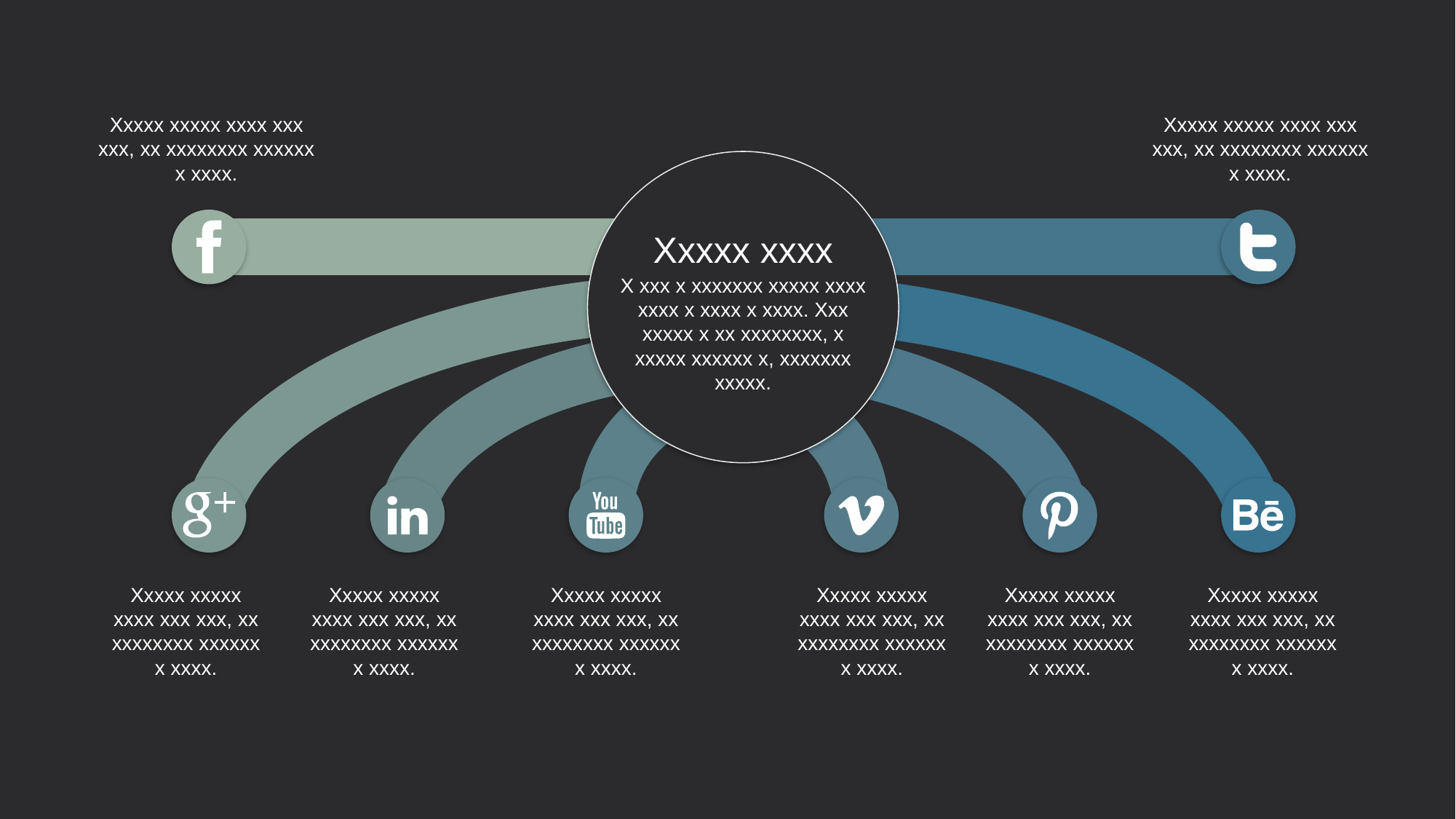

Xxxxx xxxxx xxxx xxx xxx, xx xxxxxxxx xxxxxx x xxxx.
Xxxxx xxxxx xxxx xxx xxx, xx xxxxxxxx xxxxxx x xxxx.

Xxxxx xxxx
X xxx x xxxxxxx xxxxx xxxx xxxx x xxxx x xxxx. Xxx xxxxx x xx xxxxxxxx, x xxxxx xxxxxx x, xxxxxxx xxxxx.

Xxxxx xxxxx xxxx xxx xxx, xx xxxxxxxx xxxxxx x xxxx.
Xxxxx xxxxx xxxx xxx xxx, xx xxxxxxxx xxxxxx x xxxx.
Xxxxx xxxxx xxxx xxx xxx, xx xxxxxxxx xxxxxx x xxxx.
Xxxxx xxxxx xxxx xxx xxx, xx xxxxxxxx xxxxxx x xxxx.
Xxxxx xxxxx xxxx xxx xxx, xx xxxxxxxx xxxxxx x xxxx.
Xxxxx xxxxx xxxx xxx xxx, xx xxxxxxxx xxxxxx x xxxx.